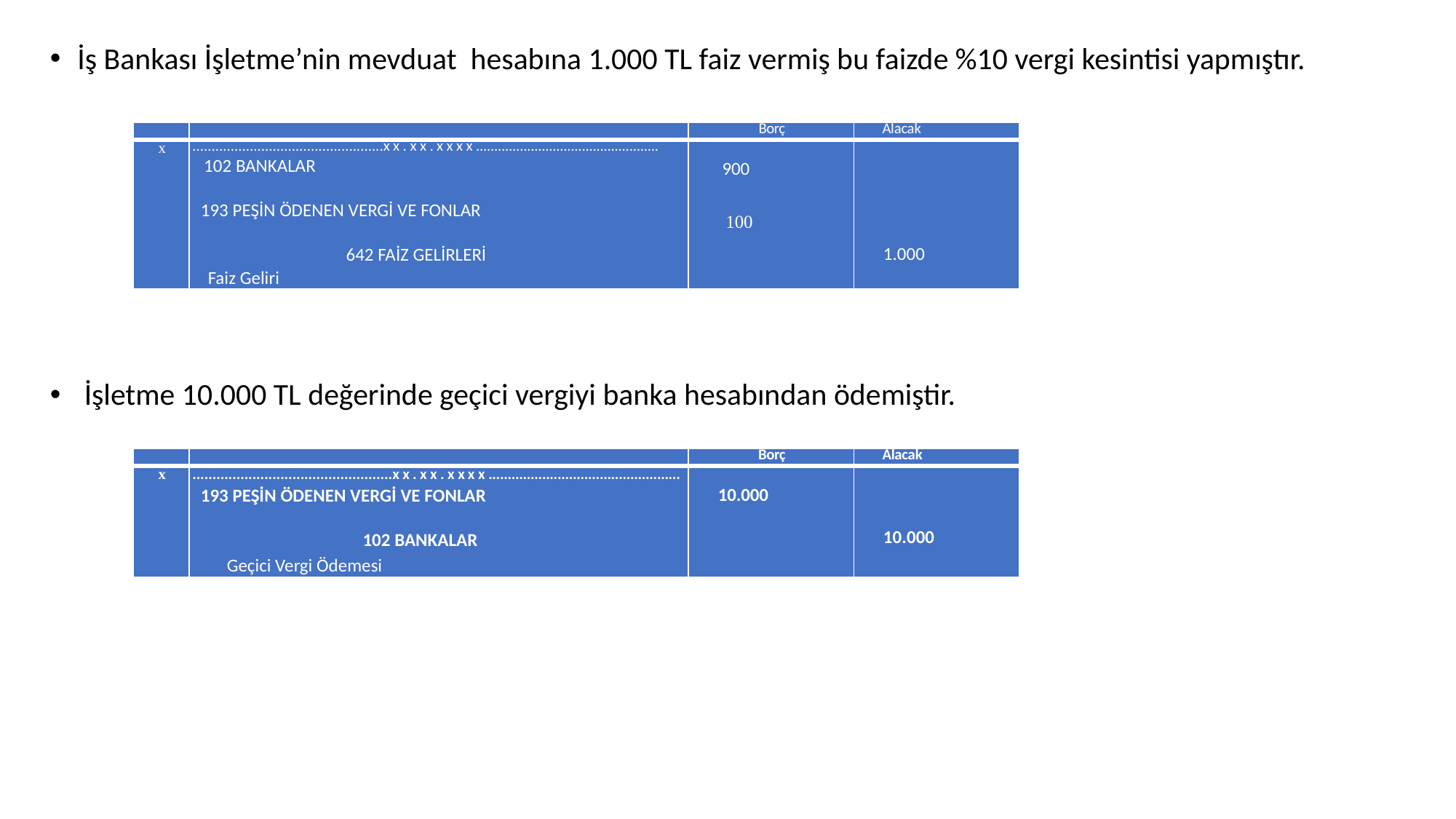

İş Bankası İşletme’nin mevduat  hesabına 1.000 TL faiz vermiş bu faizde %10 vergi kesintisi yapmıştır.

 İşletme 10.000 TL değerinde geçici vergiyi banka hesabından ödemiştir.
|  |  | Borç | Alacak |
| --- | --- | --- | --- |
| x | ..................................................xx.xx.xxxx.................................................. 102 BANKALAR 193 PEŞİN ÖDENEN VERGİ VE FONLAR 642 FAİZ GELİRLERİ Faiz Geliri | 900 100 | 1.000 |
|  |  | Borç | Alacak |
| --- | --- | --- | --- |
| x | ..................................................xx.xx.xxxx.................................................. 193 PEŞİN ÖDENEN VERGİ VE FONLAR 102 BANKALAR Geçici Vergi Ödemesi | 10.000 | 10.000 |